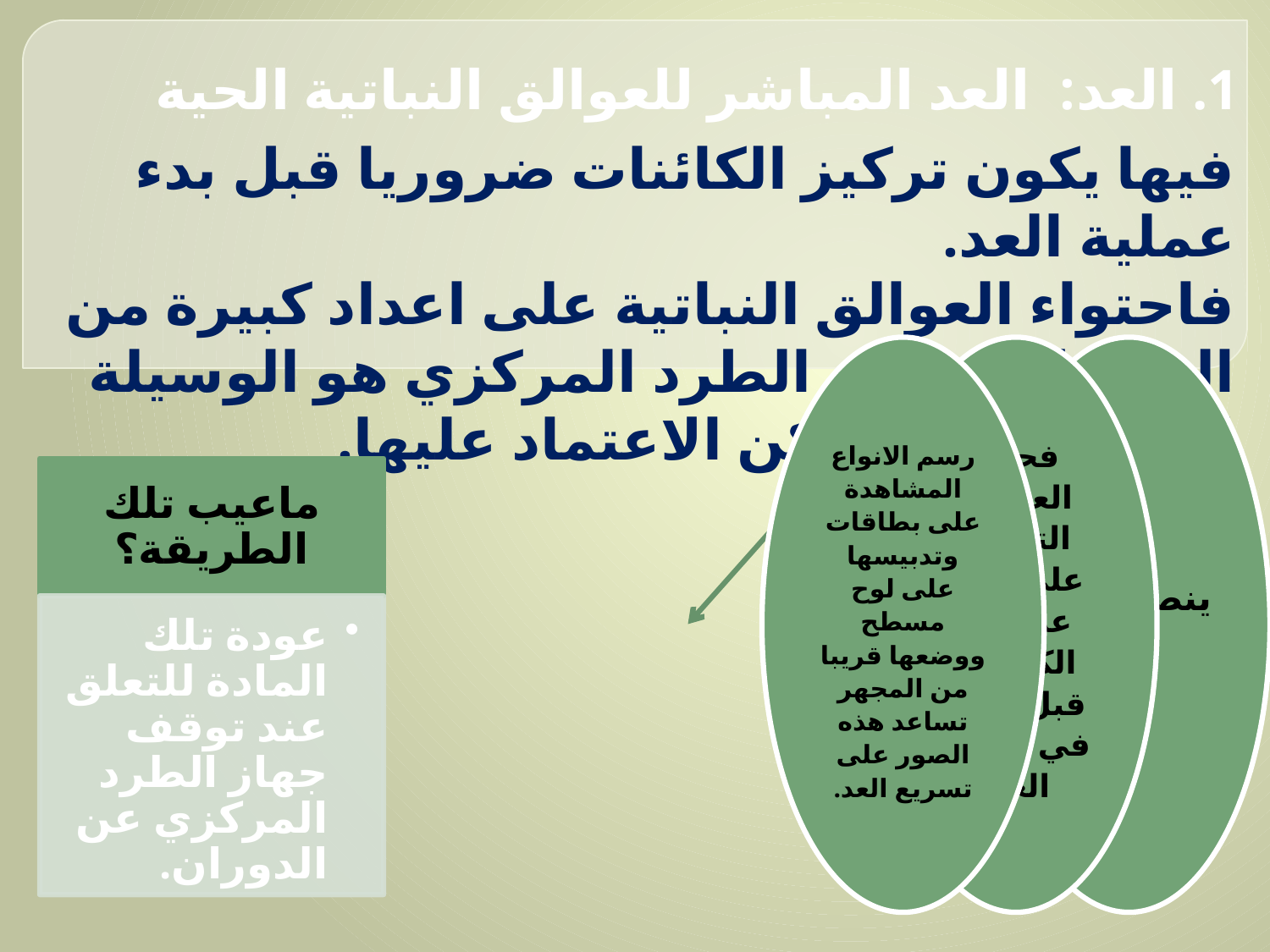

# 1. العد:  العد المباشر للعوالق النباتية الحية
فيها يكون تركيز الكائنات ضروريا قبل بدء عملية العد.
فاحتواء العوالق النباتية على اعداد كبيرة من السوطيات فان الطرد المركزي هو الوسيلة الوحيدة التي يمكن الاعتماد عليها.

ماعيب تلك الطريقة؟
عودة تلك المادة للتعلق عند توقف جهاز الطرد المركزي عن الدوران.